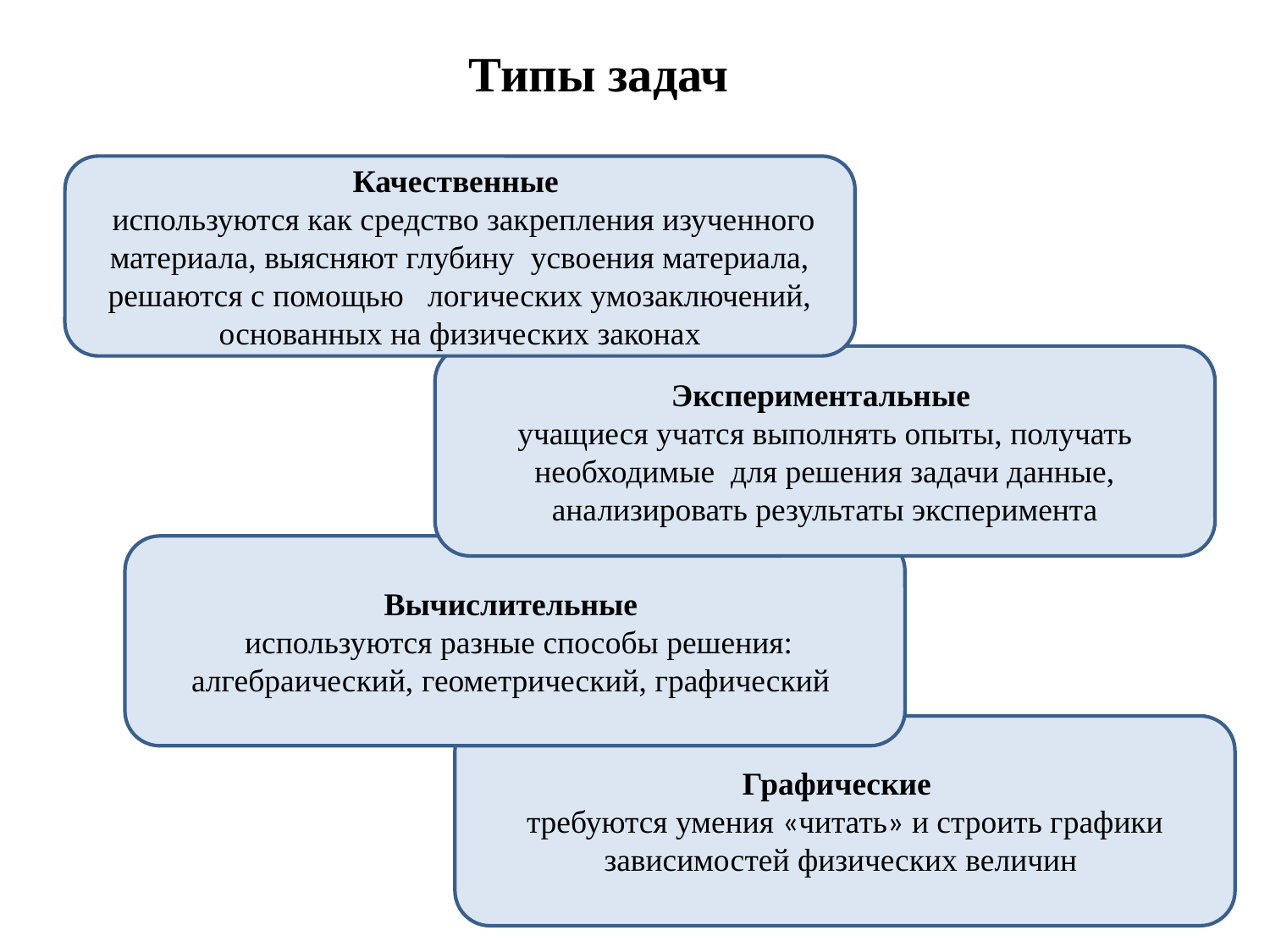

Типы задач
Качественные
 используются как средство закрепления изученного материала, выясняют глубину  усвоения материала, решаются с помощью   логических умозаключений, основанных на физических законах
Экспериментальные
учащиеся учатся выполнять опыты, получать необходимые  для решения задачи данные, анализировать результаты эксперимента
Вычислительные
 используются разные способы решения: алгебраический, геометрический, графический
Графические
требуются умения «читать» и строить графики зависимостей физических величин